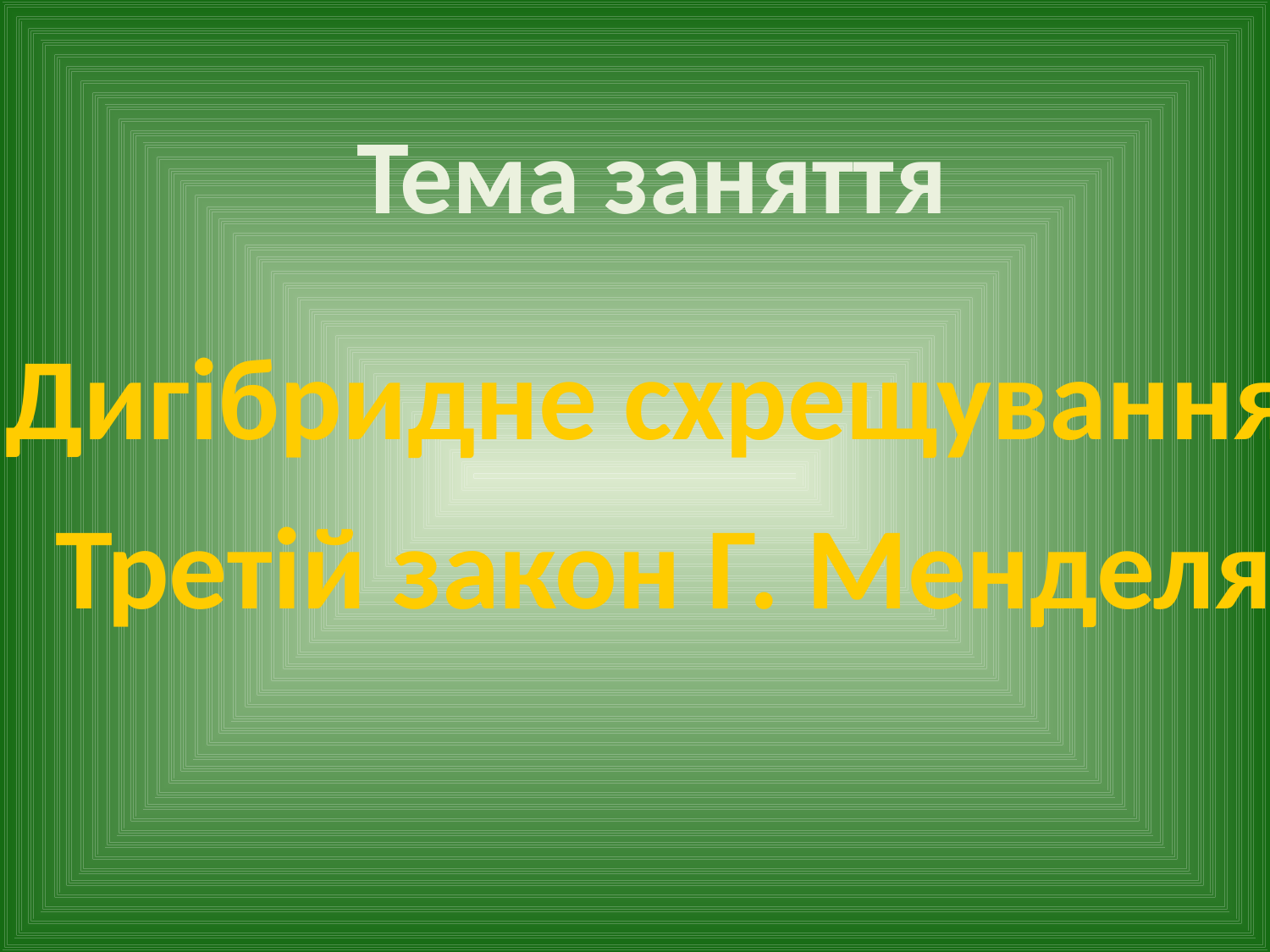

# Тема заняття
Дигібридне схрещування.

Третій закон Г. Менделя